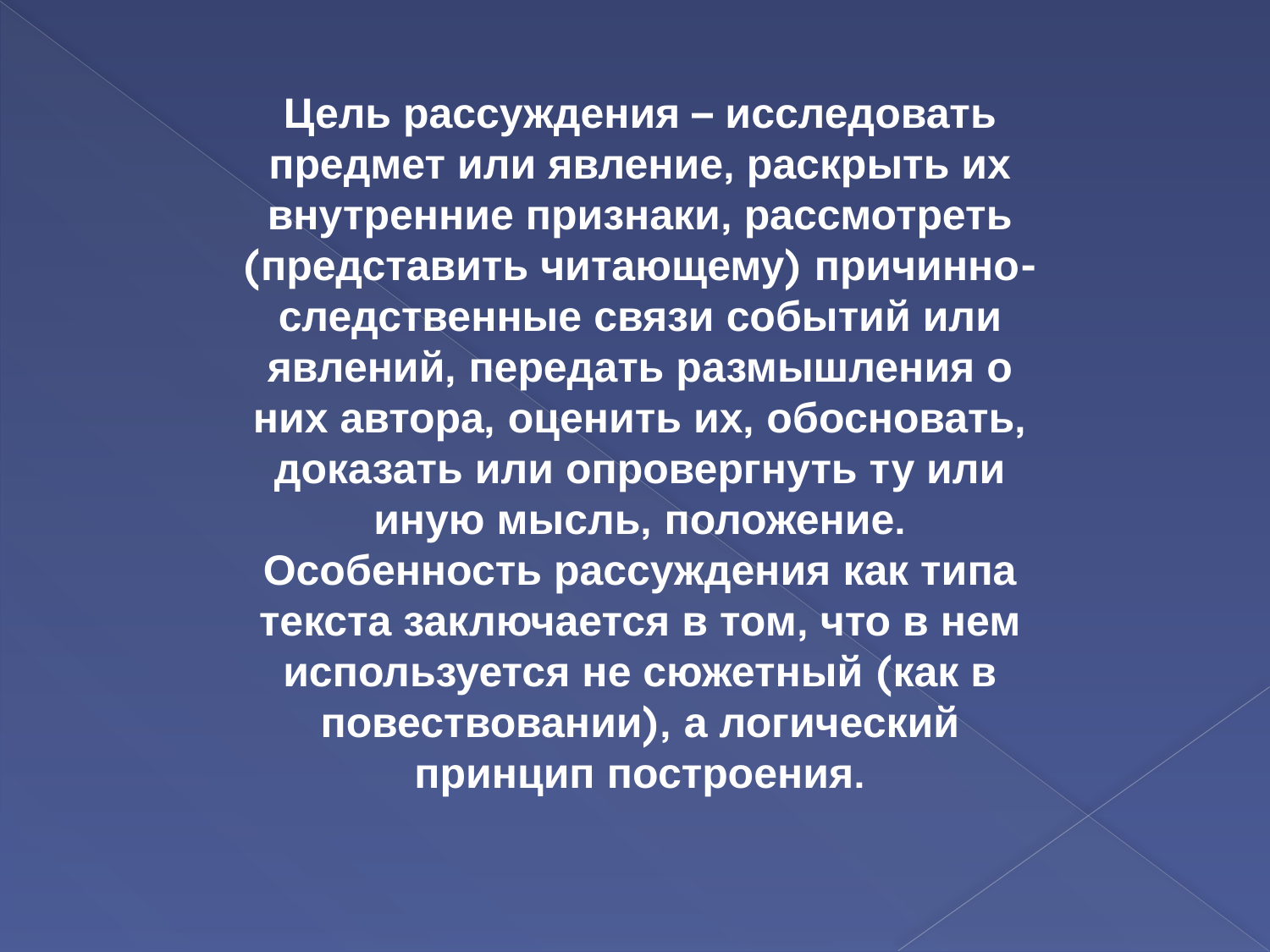

Цель рассуждения – исследовать предмет или явление, раскрыть их внутренние признаки, рассмотреть (представить читающему) причинно-следственные связи событий или явлений, передать размышления о них автора, оценить их, обосновать, доказать или опровергнуть ту или иную мысль, положение. Особенность рассуждения как типа текста заключается в том, что в нем используется не сюжетный (как в повествовании), а логический принцип построения.